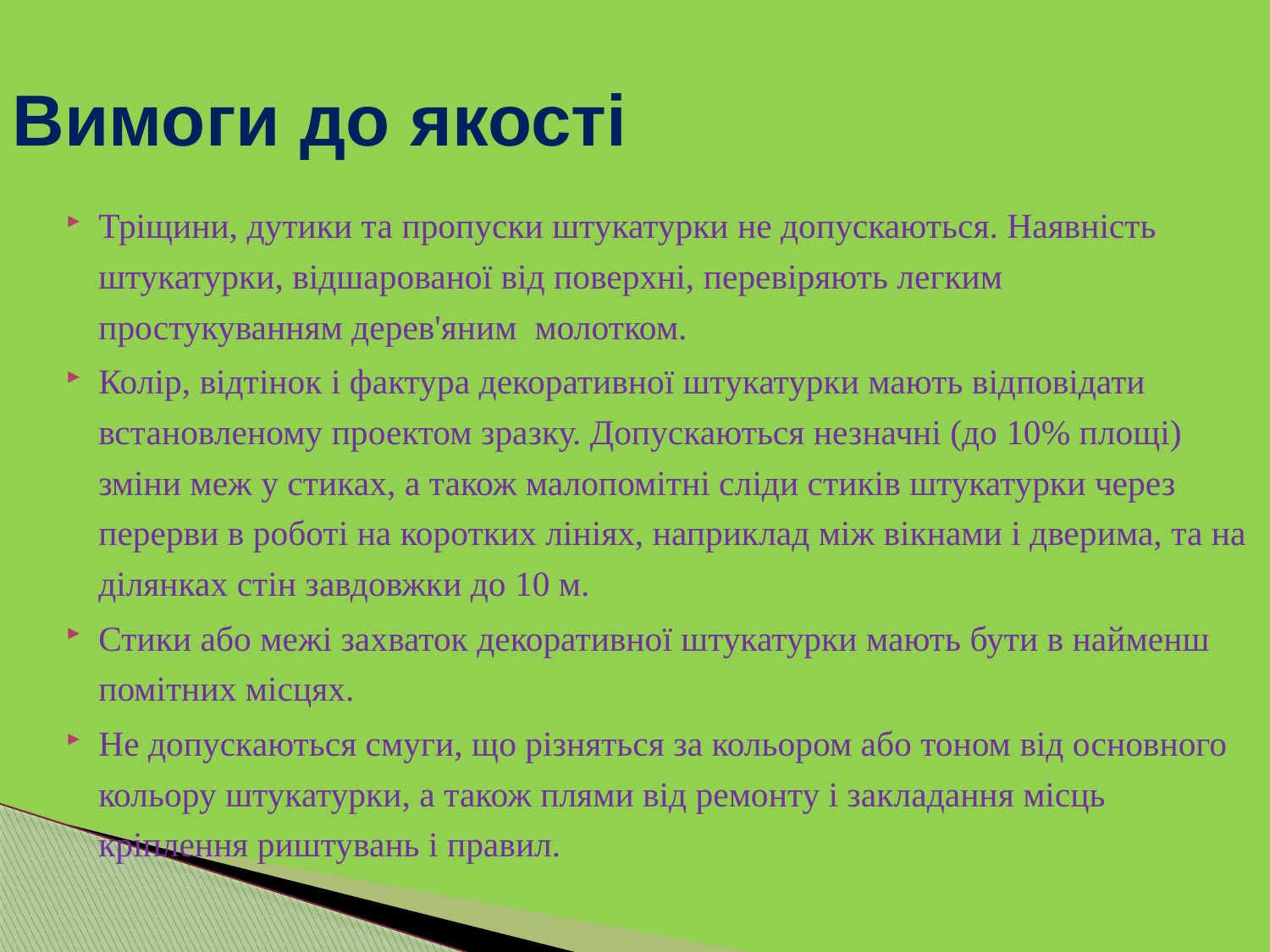

# Вимоги до якості
Тріщини, дутики та пропуски штукатурки не допускаються. Наявність штукатурки, відшарованої від поверхні, перевіряють легким  простукуванням дерев'яним  молотком.
Колір, відтінок і фактура декоративної штукатурки мають відповідати встановленому проектом зразку. Допускаються незначні (до 10% площі) зміни меж у стиках, а також малопомітні сліди стиків штукатурки через перерви в роботі на коротких лініях, наприклад між вікнами і дверима, та на ділянках стін завдовжки до 10 м.
Стики або межі захваток декоративної штукатурки мають бути в найменш помітних місцях.
Не допускаються смуги, що різняться за кольором або тоном від основного кольору штукатурки, а також плями від ремонту і закладання місць кріплення риштувань і правил.